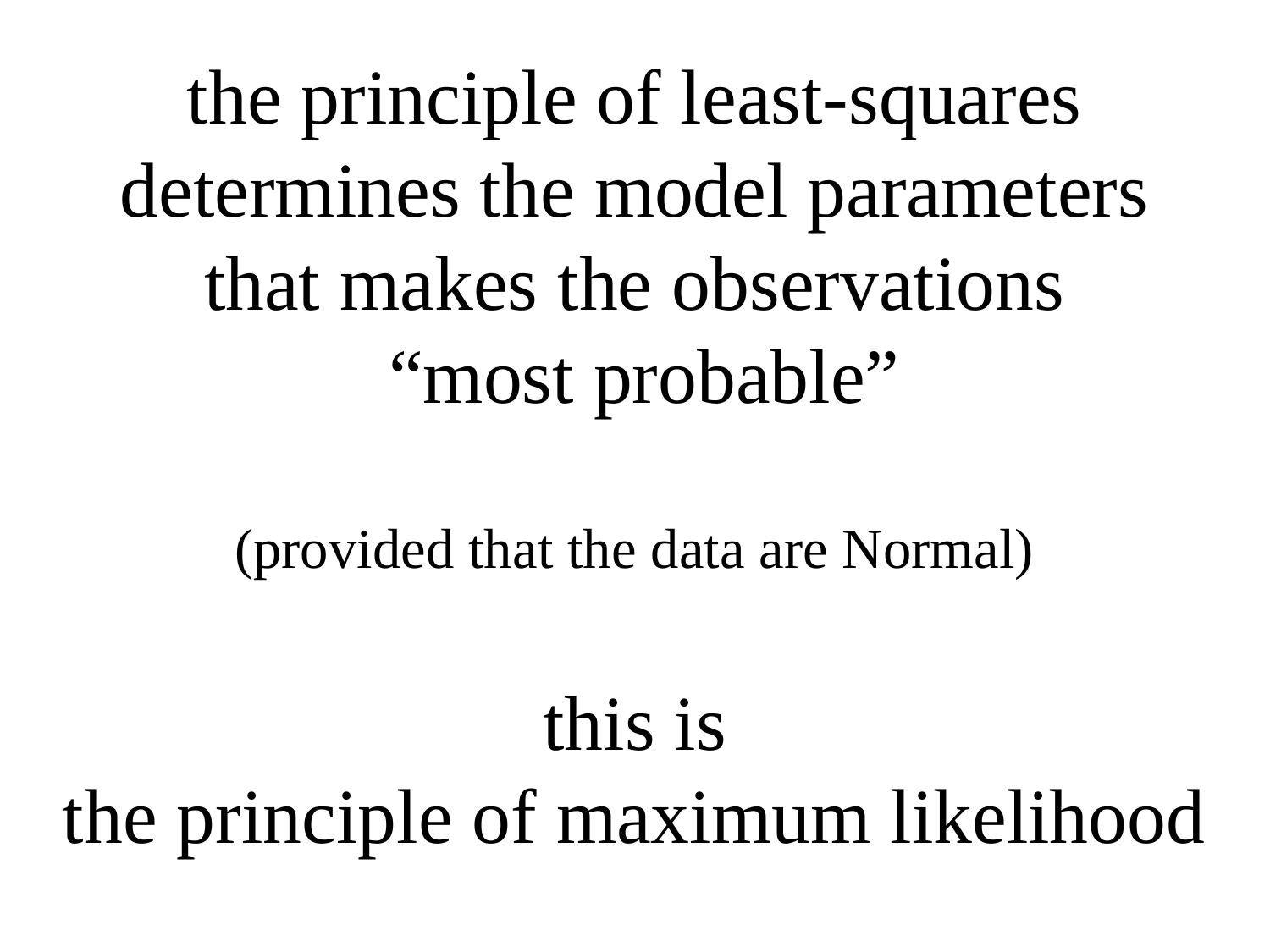

# the principle of least-squares determines the model parameters that makes the observations “most probable” (provided that the data are Normal) this is the principle of maximum likelihood